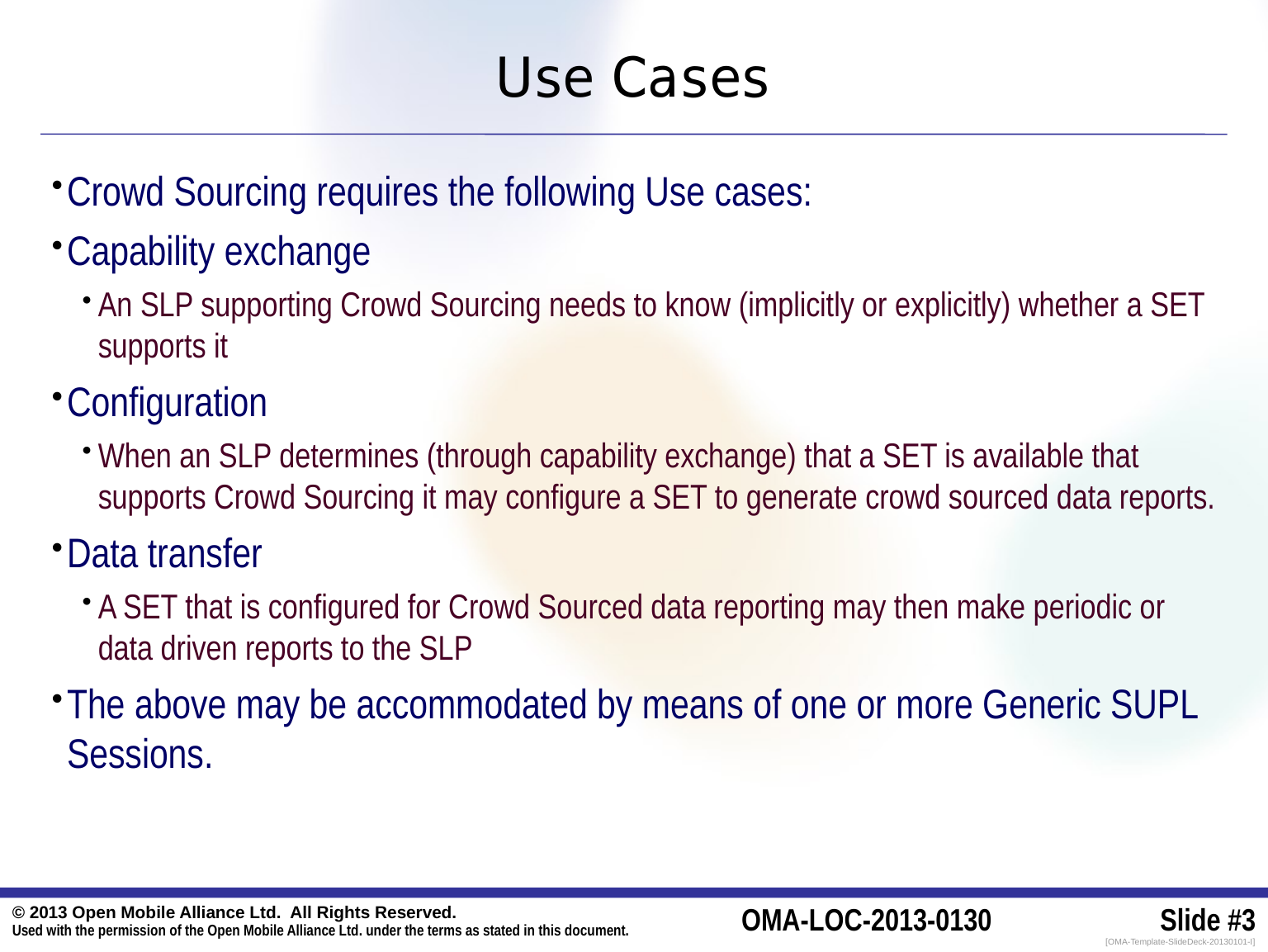

# Use Cases
Crowd Sourcing requires the following Use cases:
Capability exchange
An SLP supporting Crowd Sourcing needs to know (implicitly or explicitly) whether a SET supports it
Configuration
When an SLP determines (through capability exchange) that a SET is available that supports Crowd Sourcing it may configure a SET to generate crowd sourced data reports.
Data transfer
A SET that is configured for Crowd Sourced data reporting may then make periodic or data driven reports to the SLP
The above may be accommodated by means of one or more Generic SUPL Sessions.